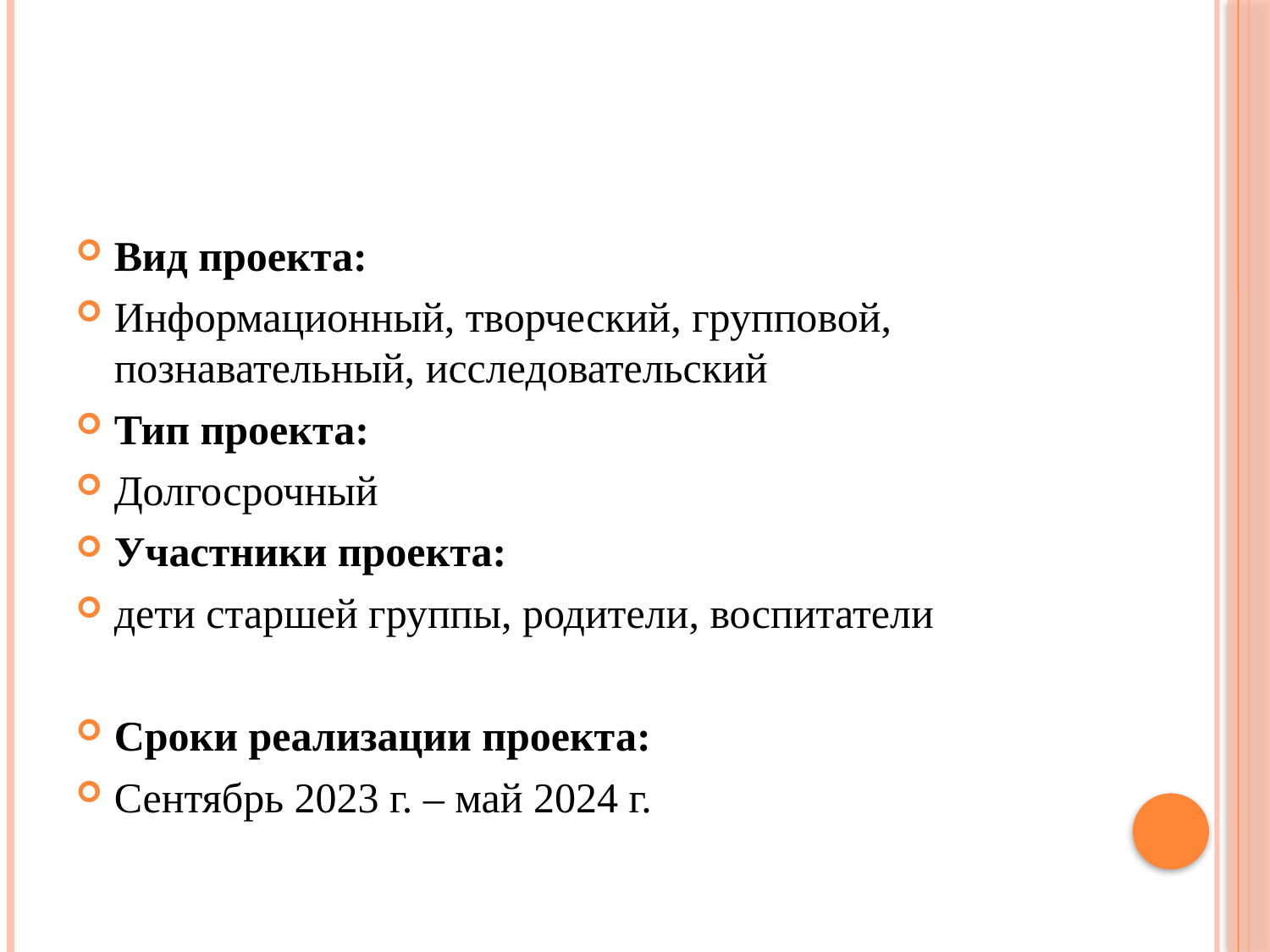

#
Вид проекта:
Информационный, творческий, групповой, познавательный, исследовательский
Тип проекта:
Долгосрочный
Участники проекта:
дети старшей группы, родители, воспитатели

Сроки реализации проекта:
Сентябрь 2023 г. – май 2024 г.